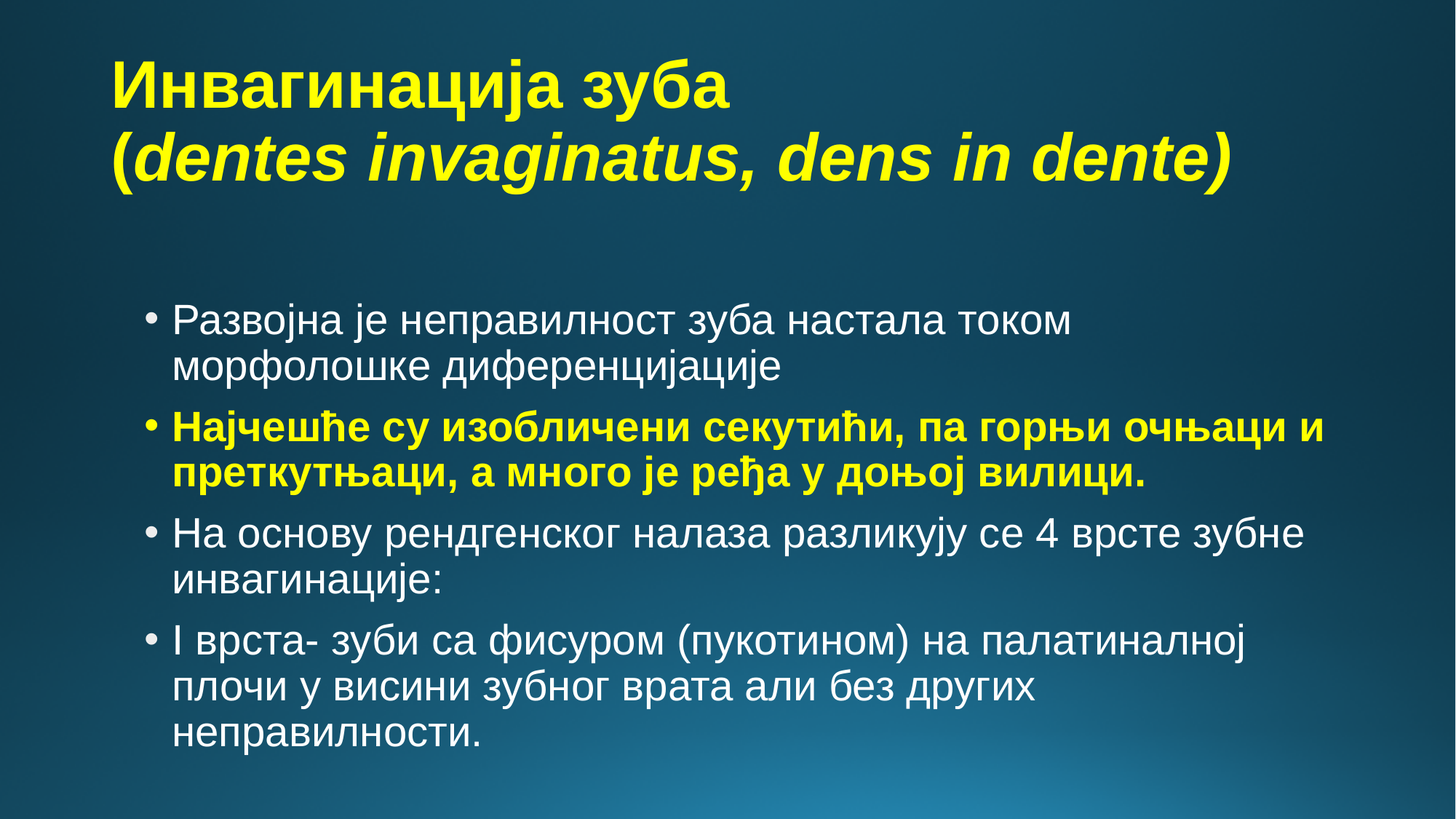

# Инвагинација зуба (dentes invaginatus, dens in dente)
Развојна је неправилност зуба настала током морфолошке диференцијације
Најчешће су изобличени секутићи, па горњи очњаци и преткутњаци, а много је ређа у доњој вилици.
На основу рендгенског налаза разликују се 4 врсте зубне инвагинације:
I врста- зуби са фисуром (пукотином) на палатиналној плочи у висини зубног врата али без других неправилности.